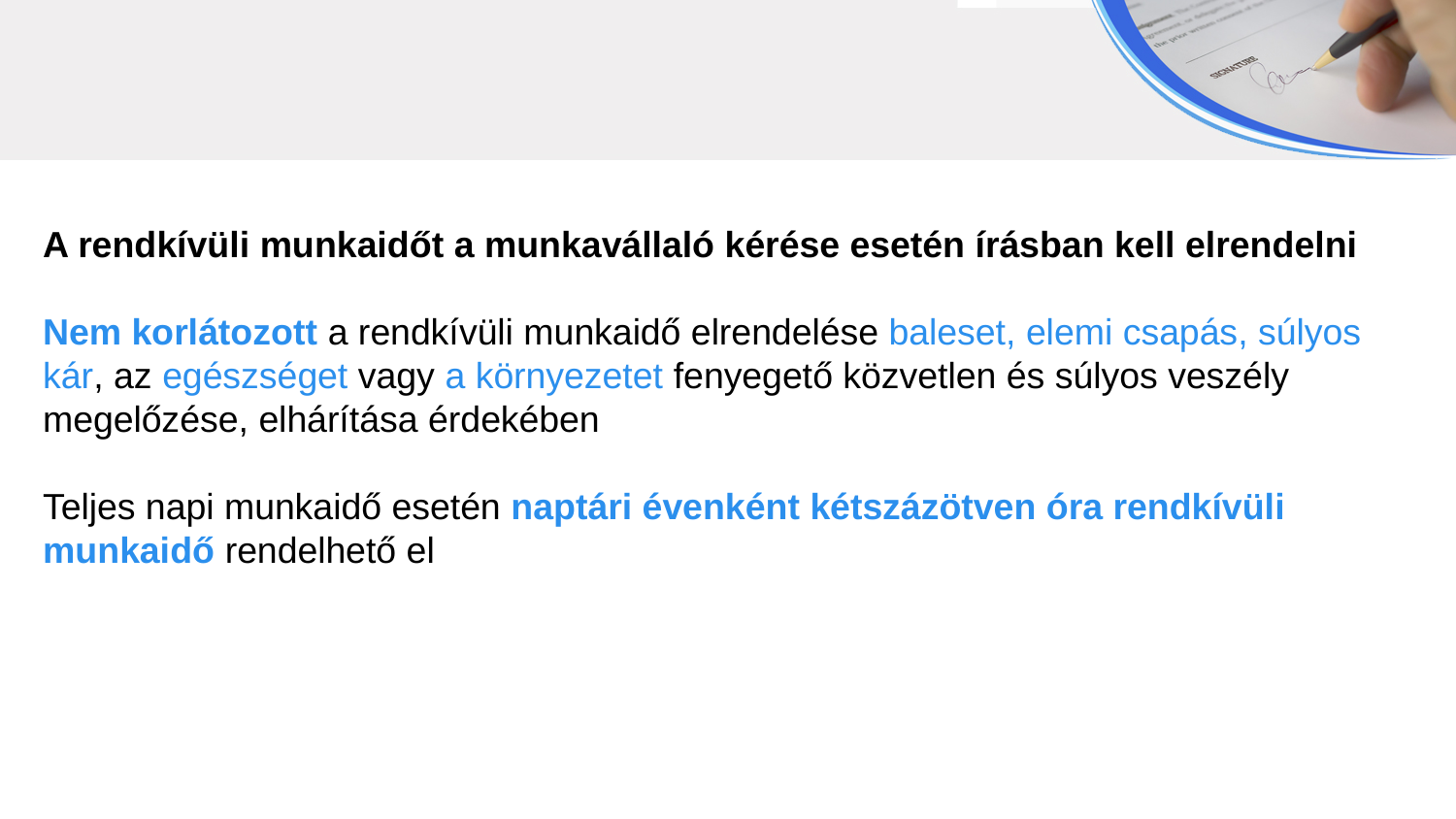

A rendkívüli munkaidőt a munkavállaló kérése esetén írásban kell elrendelni

Nem korlátozott a rendkívüli munkaidő elrendelése baleset, elemi csapás, súlyos kár, az egészséget vagy a környezetet fenyegető közvetlen és súlyos veszély
megelőzése, elhárítása érdekében

Teljes napi munkaidő esetén naptári évenként kétszázötven óra rendkívüli
munkaidő rendelhető el